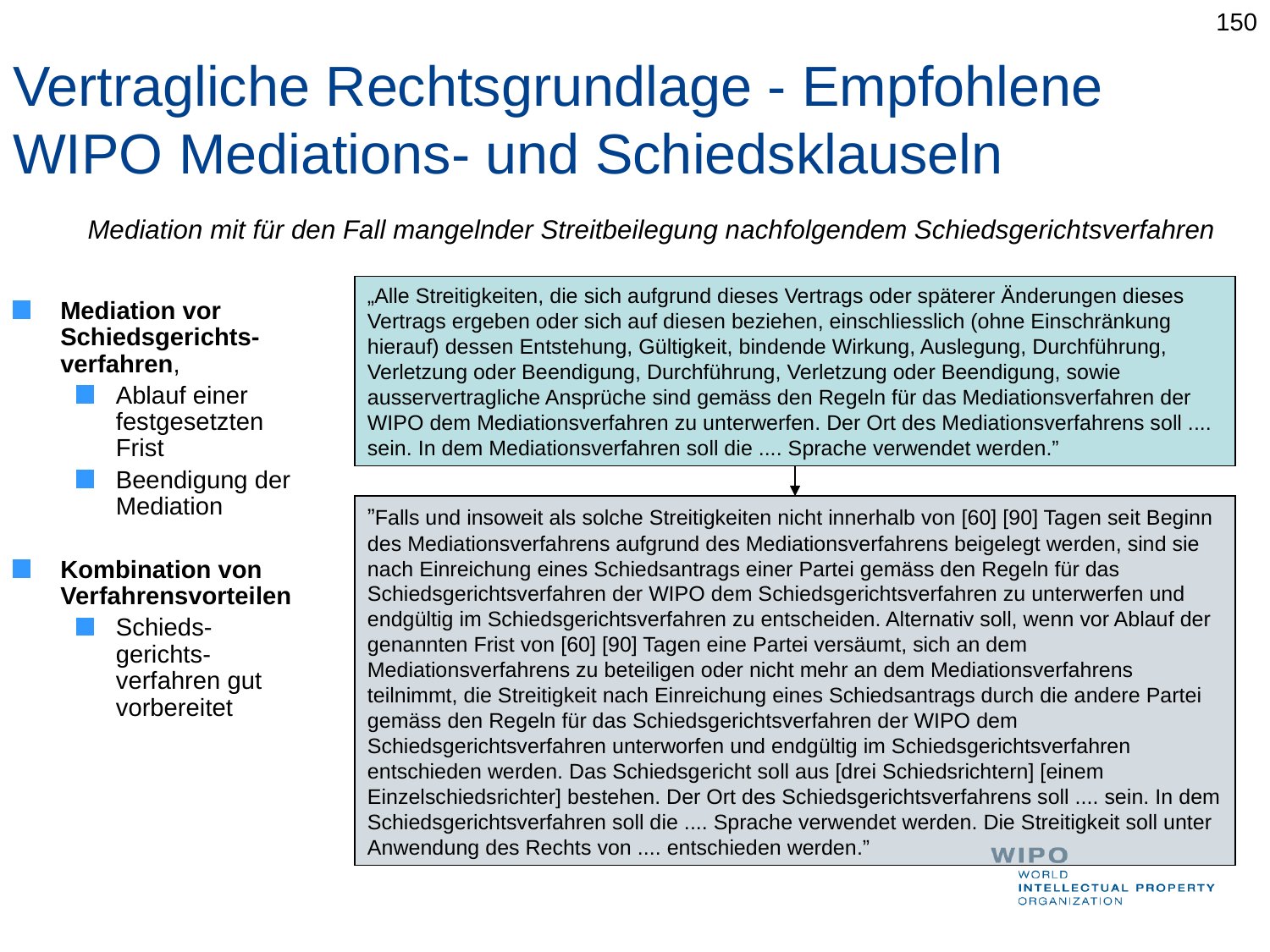

150
Vertragliche Rechtsgrundlage - Empfohlene WIPO Mediations- und Schiedsklauseln
Mediation mit für den Fall mangelnder Streitbeilegung nachfolgendem Schiedsgerichtsverfahren
„Alle Streitigkeiten, die sich aufgrund dieses Vertrags oder späterer Änderungen dieses Vertrags ergeben oder sich auf diesen beziehen, einschliesslich (ohne Einschränkung hierauf) dessen Entstehung, Gültigkeit, bindende Wirkung, Auslegung, Durchführung, Verletzung oder Beendigung, Durchführung, Verletzung oder Beendigung, sowie ausservertragliche Ansprüche sind gemäss den Regeln für das Mediationsverfahren der WIPO dem Mediationsverfahren zu unterwerfen. Der Ort des Mediationsverfahrens soll .... sein. In dem Mediationsverfahren soll die .... Sprache verwendet werden.”
Mediation vor Schiedsgerichts-verfahren,
Ablauf einer festgesetzten Frist
Beendigung der Mediation

Kombination von Verfahrensvorteilen
Schieds-gerichts-verfahren gut vorbereitet
”Falls und insoweit als solche Streitigkeiten nicht innerhalb von [60] [90] Tagen seit Beginn des Mediationsverfahrens aufgrund des Mediationsverfahrens beigelegt werden, sind sie nach Einreichung eines Schiedsantrags einer Partei gemäss den Regeln für das Schiedsgerichtsverfahren der WIPO dem Schiedsgerichtsverfahren zu unterwerfen und endgültig im Schiedsgerichtsverfahren zu entscheiden. Alternativ soll, wenn vor Ablauf der genannten Frist von [60] [90] Tagen eine Partei versäumt, sich an dem Mediationsverfahrens zu beteiligen oder nicht mehr an dem Mediationsverfahrens teilnimmt, die Streitigkeit nach Einreichung eines Schiedsantrags durch die andere Partei gemäss den Regeln für das Schiedsgerichtsverfahren der WIPO dem Schiedsgerichtsverfahren unterworfen und endgültig im Schiedsgerichtsverfahren entschieden werden. Das Schiedsgericht soll aus [drei Schiedsrichtern] [einem Einzelschiedsrichter] bestehen. Der Ort des Schiedsgerichtsverfahrens soll .... sein. In dem Schiedsgerichtsverfahren soll die .... Sprache verwendet werden. Die Streitigkeit soll unter Anwendung des Rechts von .... entschieden werden.”